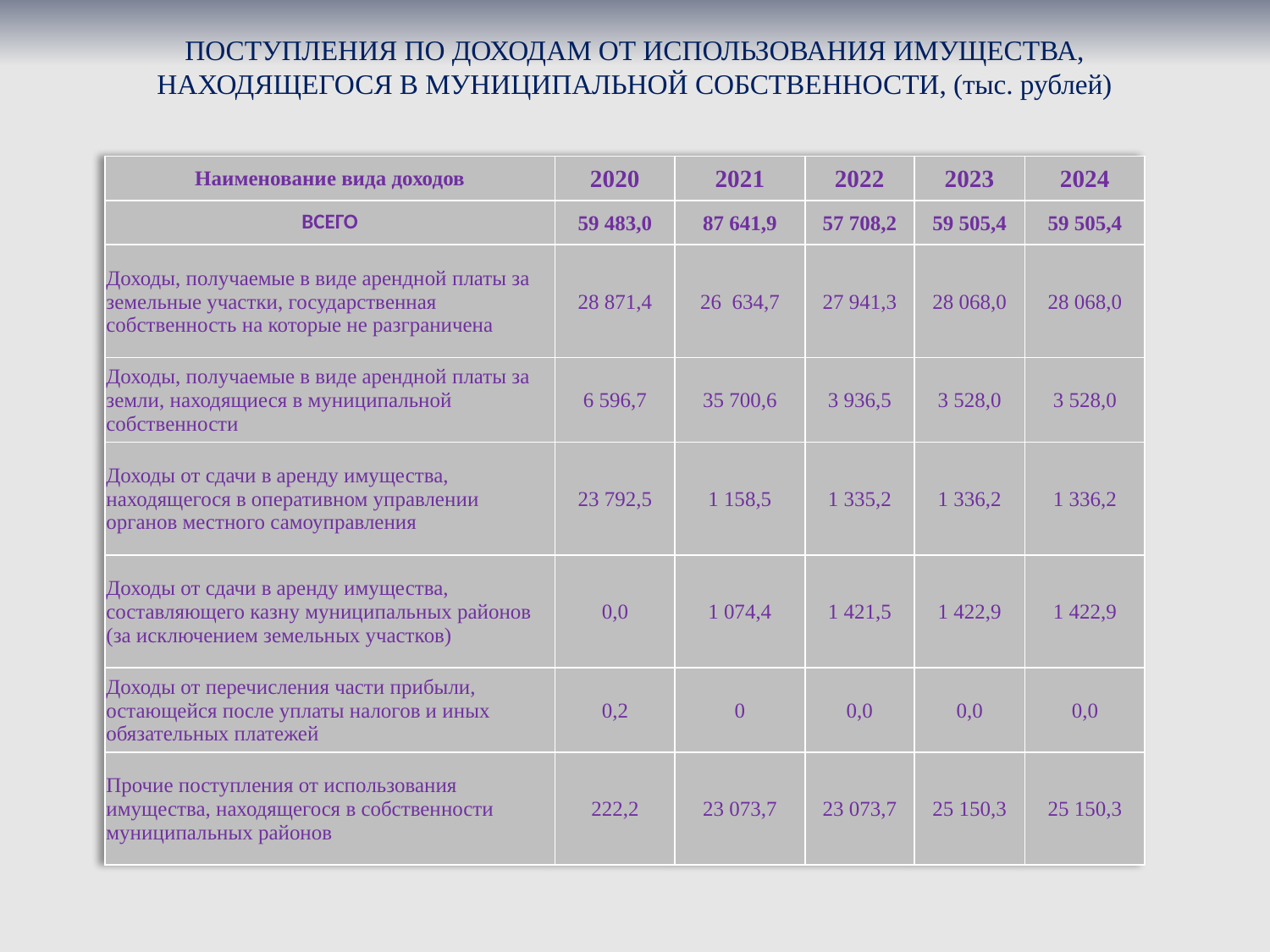

# ПОСТУПЛЕНИЯ ПО ДОХОДАМ ОТ ИСПОЛЬЗОВАНИЯ ИМУЩЕСТВА, НАХОДЯЩЕГОСЯ В МУНИЦИПАЛЬНОЙ СОБСТВЕННОСТИ, (тыс. рублей)
| Наименование вида доходов | 2020 | 2021 | 2022 | 2023 | 2024 |
| --- | --- | --- | --- | --- | --- |
| ВСЕГО | 59 483,0 | 87 641,9 | 57 708,2 | 59 505,4 | 59 505,4 |
| Доходы, получаемые в виде арендной платы за земельные участки, государственная собственность на которые не разграничена | 28 871,4 | 26 634,7 | 27 941,3 | 28 068,0 | 28 068,0 |
| Доходы, получаемые в виде арендной платы за земли, находящиеся в муниципальной собственности | 6 596,7 | 35 700,6 | 3 936,5 | 3 528,0 | 3 528,0 |
| Доходы от сдачи в аренду имущества, находящегося в оперативном управлении органов местного самоуправления | 23 792,5 | 1 158,5 | 1 335,2 | 1 336,2 | 1 336,2 |
| Доходы от сдачи в аренду имущества, составляющего казну муниципальных районов (за исключением земельных участков) | 0,0 | 1 074,4 | 1 421,5 | 1 422,9 | 1 422,9 |
| Доходы от перечисления части прибыли, остающейся после уплаты налогов и иных обязательных платежей | 0,2 | 0 | 0,0 | 0,0 | 0,0 |
| Прочие поступления от использования имущества, находящегося в собственности муниципальных районов | 222,2 | 23 073,7 | 23 073,7 | 25 150,3 | 25 150,3 |